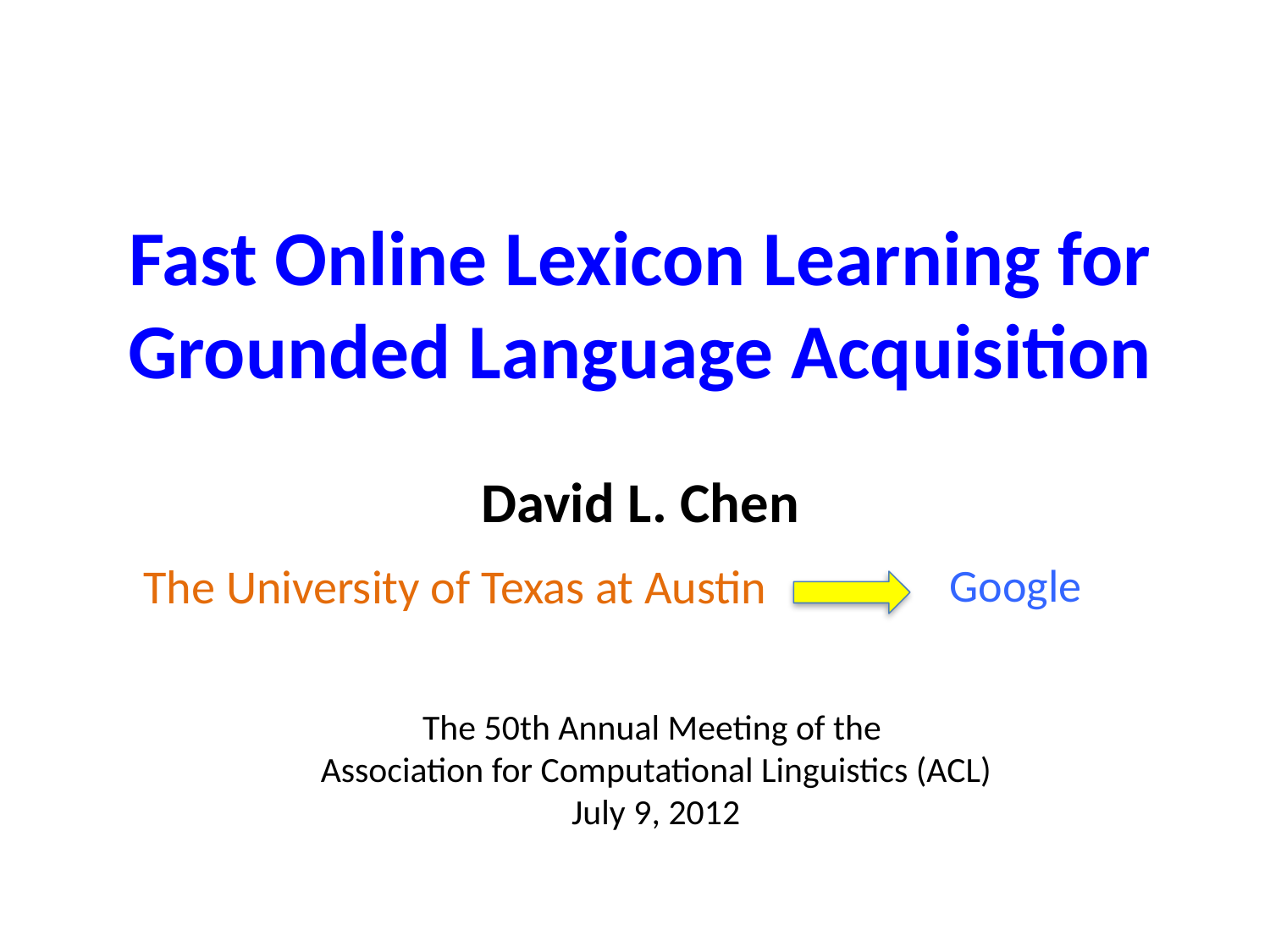

# Fast Online Lexicon Learning for Grounded Language Acquisition
David L. Chen
The University of Texas at Austin

Google

The 50th Annual Meeting of the
Association for Computational Linguistics (ACL)
July 9, 2012